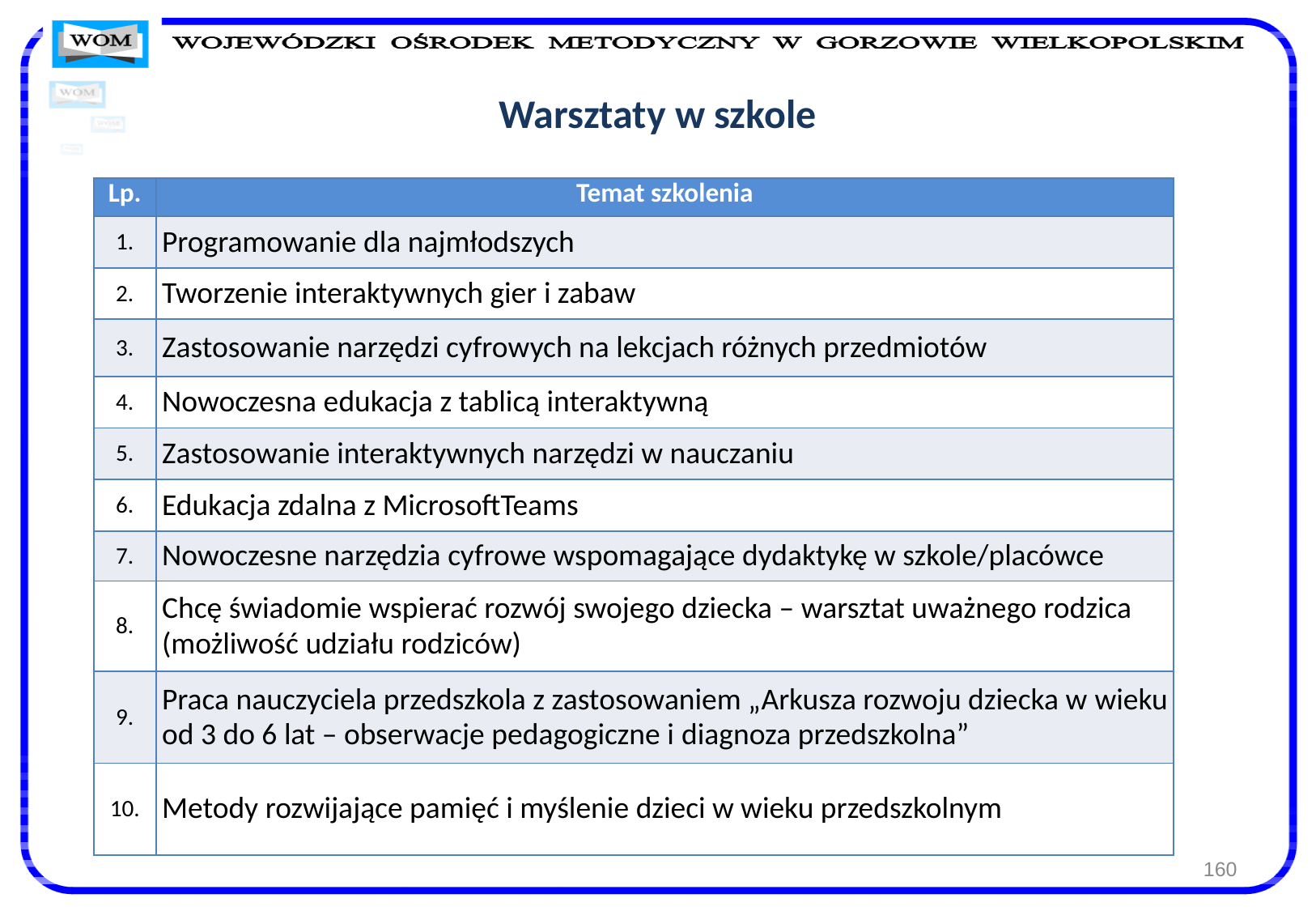

# Warsztaty w szkole
| Lp. | Temat szkolenia |
| --- | --- |
| 1. | Programowanie dla najmłodszych |
| 2. | Tworzenie interaktywnych gier i zabaw |
| 3. | Zastosowanie narzędzi cyfrowych na lekcjach różnych przedmiotów |
| 4. | Nowoczesna edukacja z tablicą interaktywną |
| 5. | Zastosowanie interaktywnych narzędzi w nauczaniu |
| 6. | Edukacja zdalna z MicrosoftTeams |
| 7. | Nowoczesne narzędzia cyfrowe wspomagające dydaktykę w szkole/placówce |
| 8. | Chcę świadomie wspierać rozwój swojego dziecka – warsztat uważnego rodzica (możliwość udziału rodziców) |
| 9. | Praca nauczyciela przedszkola z zastosowaniem „Arkusza rozwoju dziecka w wieku od 3 do 6 lat – obserwacje pedagogiczne i diagnoza przedszkolna” |
| 10. | Metody rozwijające pamięć i myślenie dzieci w wieku przedszkolnym |
160